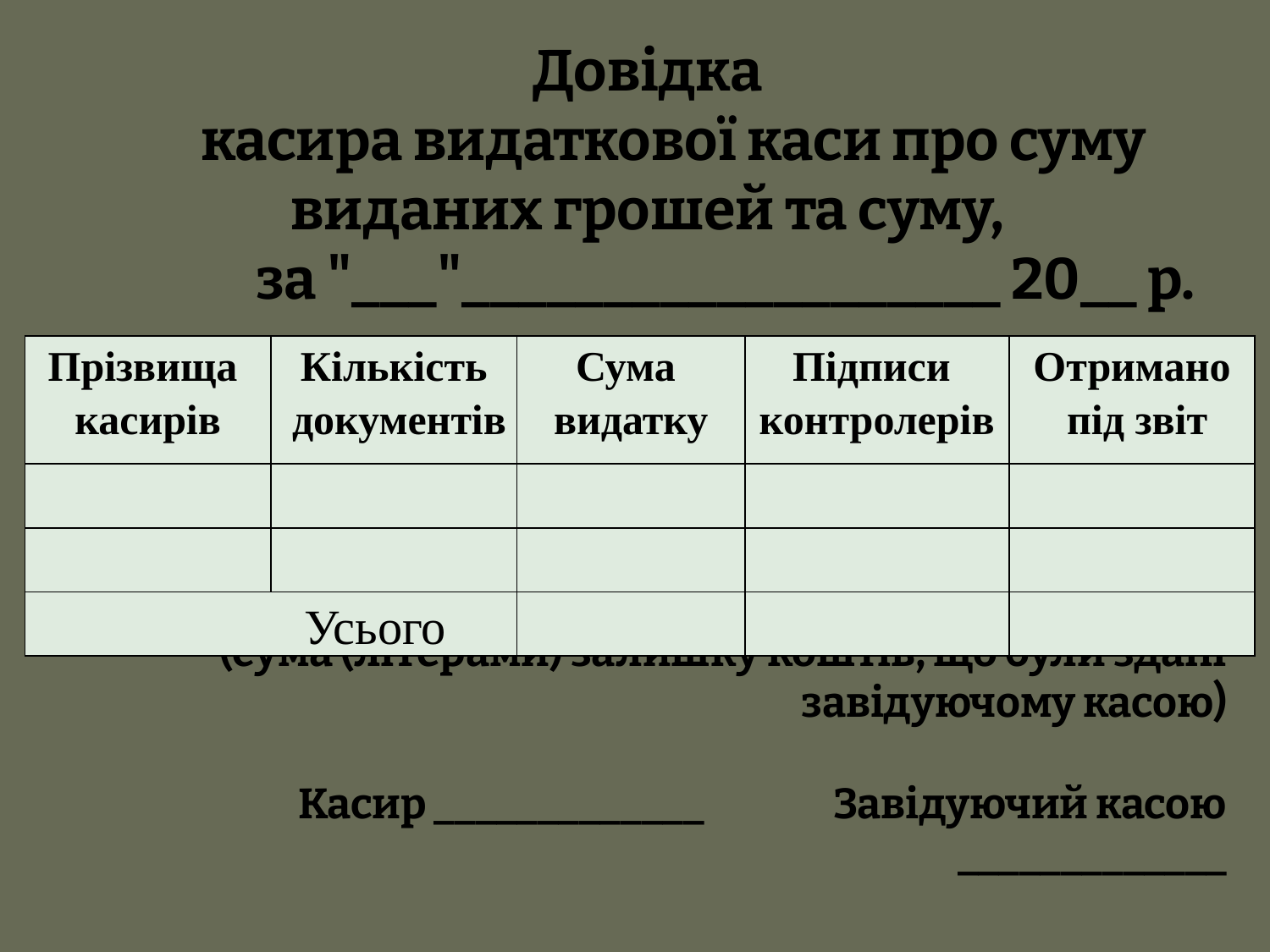

# Довідка касира видаткової каси про суму виданих грошей та суму, за "___"___________________ 20__ р.

(сума (літерами) залишку коштів, що були здані завідуючому касою)

Касир _____________                 Завідуючий касою _____________

| Прізвища касирів | Кількість документів | Сума видатку | Підписи контролерів | Отримано під звіт |
| --- | --- | --- | --- | --- |
|  |  |  |  |  |
|  |  |  |  |  |
| Усього |  |  |  |  |